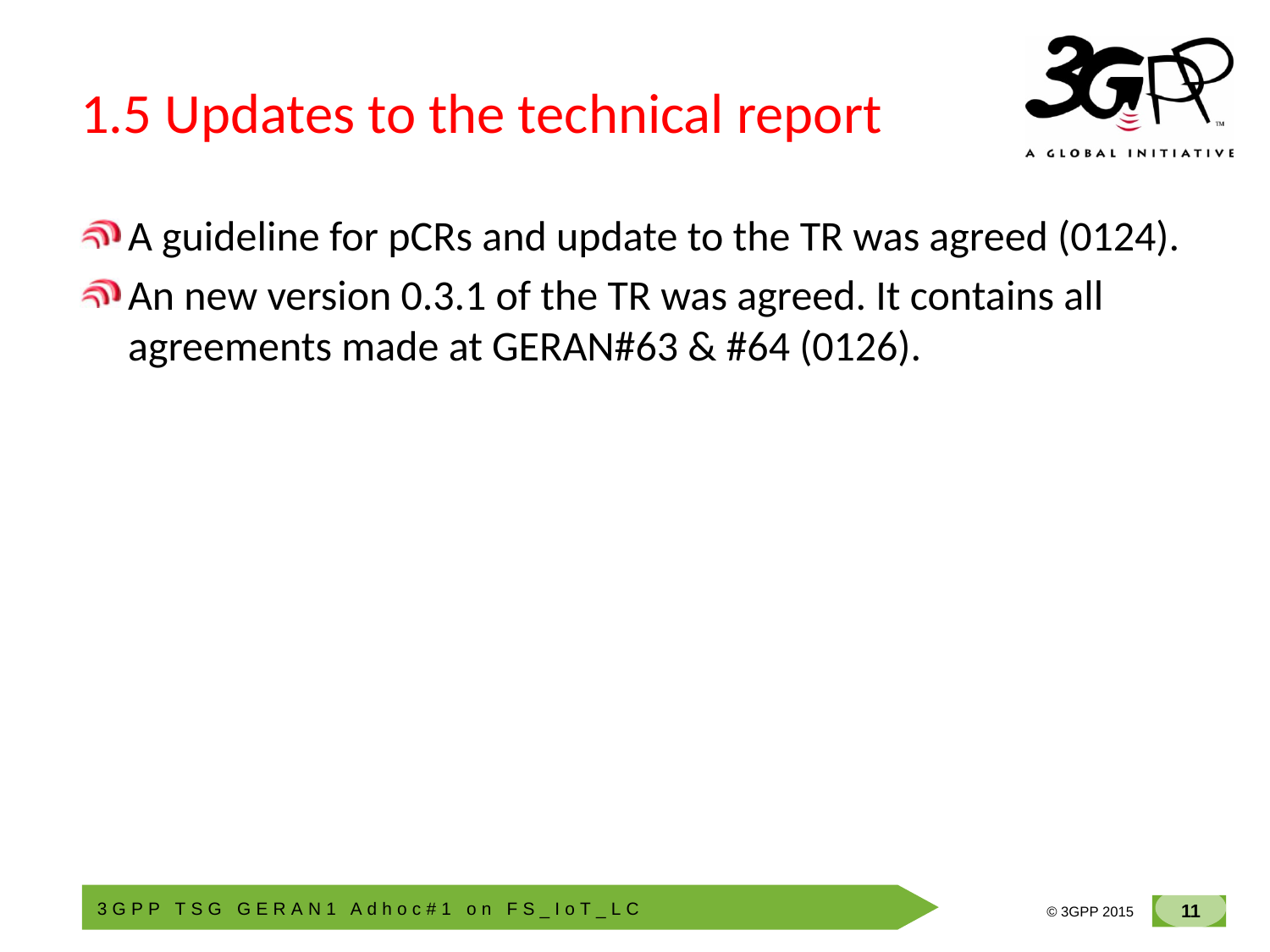

# 1.5 Updates to the technical report
A guideline for pCRs and update to the TR was agreed (0124).
An new version 0.3.1 of the TR was agreed. It contains all agreements made at GERAN#63 & #64 (0126).